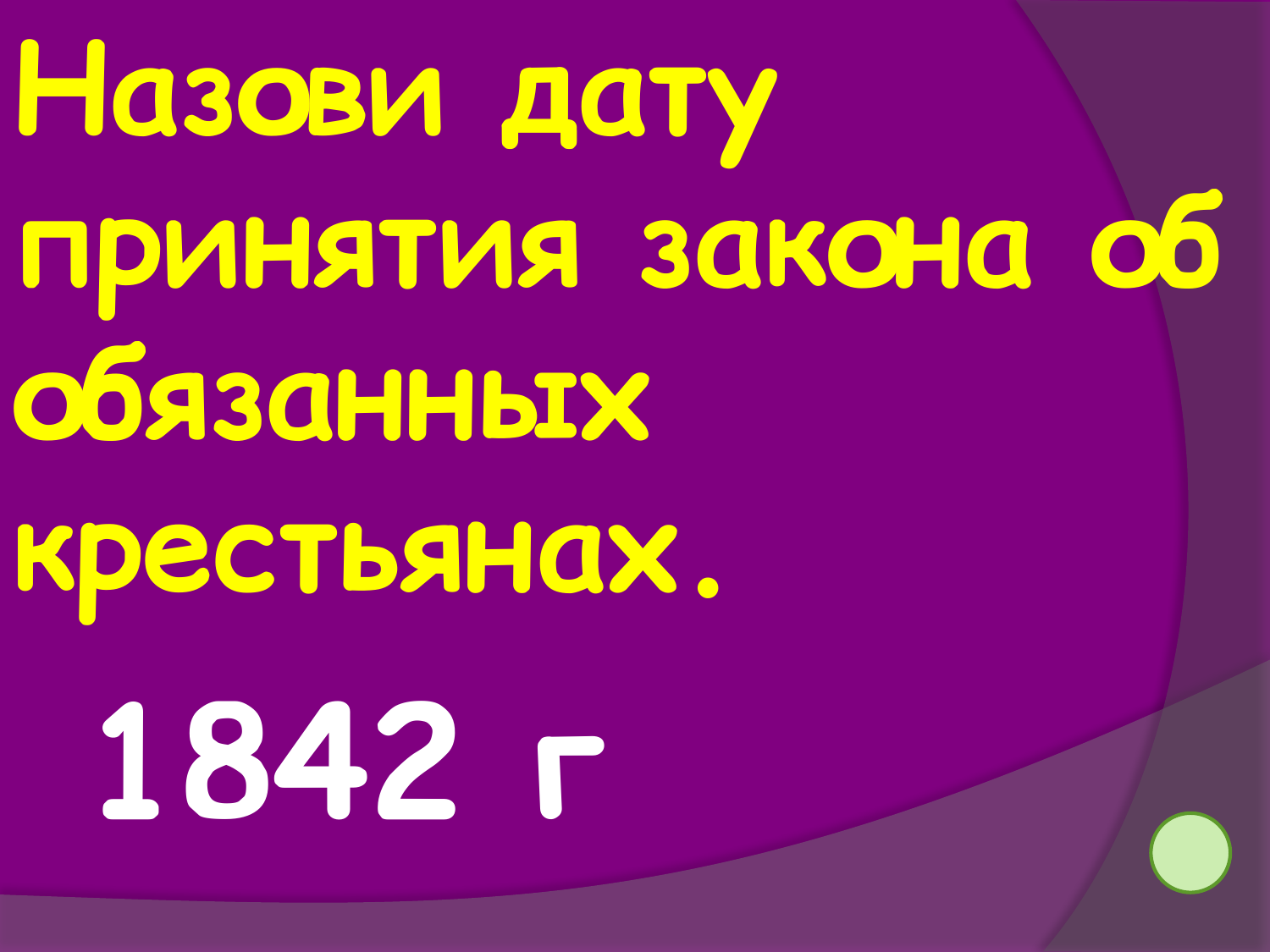

Назови дату принятия закона об обязанных крестьянах.
1842 г